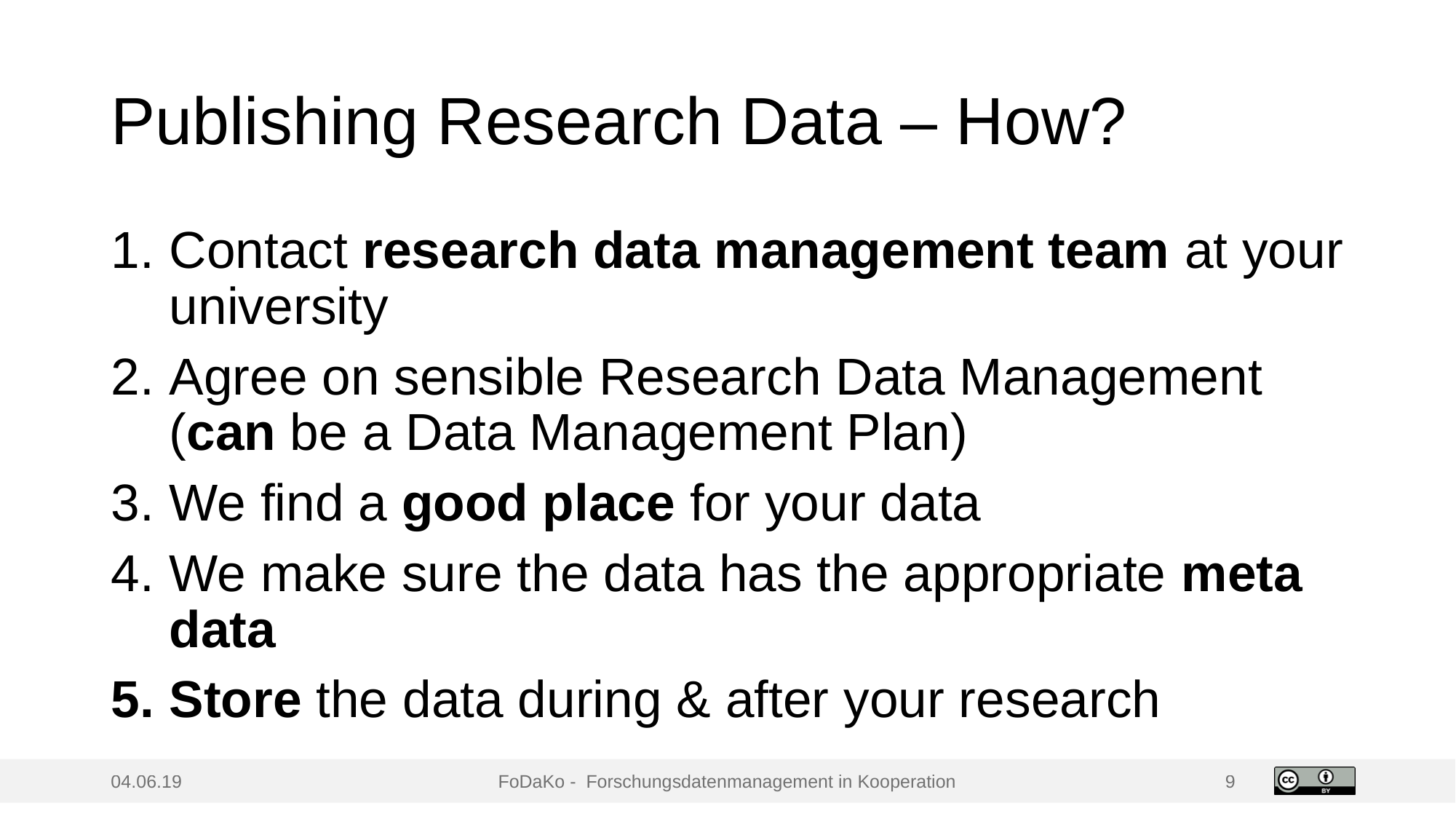

# Publishing Research Data – How?
Contact research data management team at your university
Agree on sensible Research Data Management (can be a Data Management Plan)
We find a good place for your data
We make sure the data has the appropriate meta data
Store the data during & after your research

04.06.19
FoDaKo -  Forschungsdatenmanagement in Kooperation
9